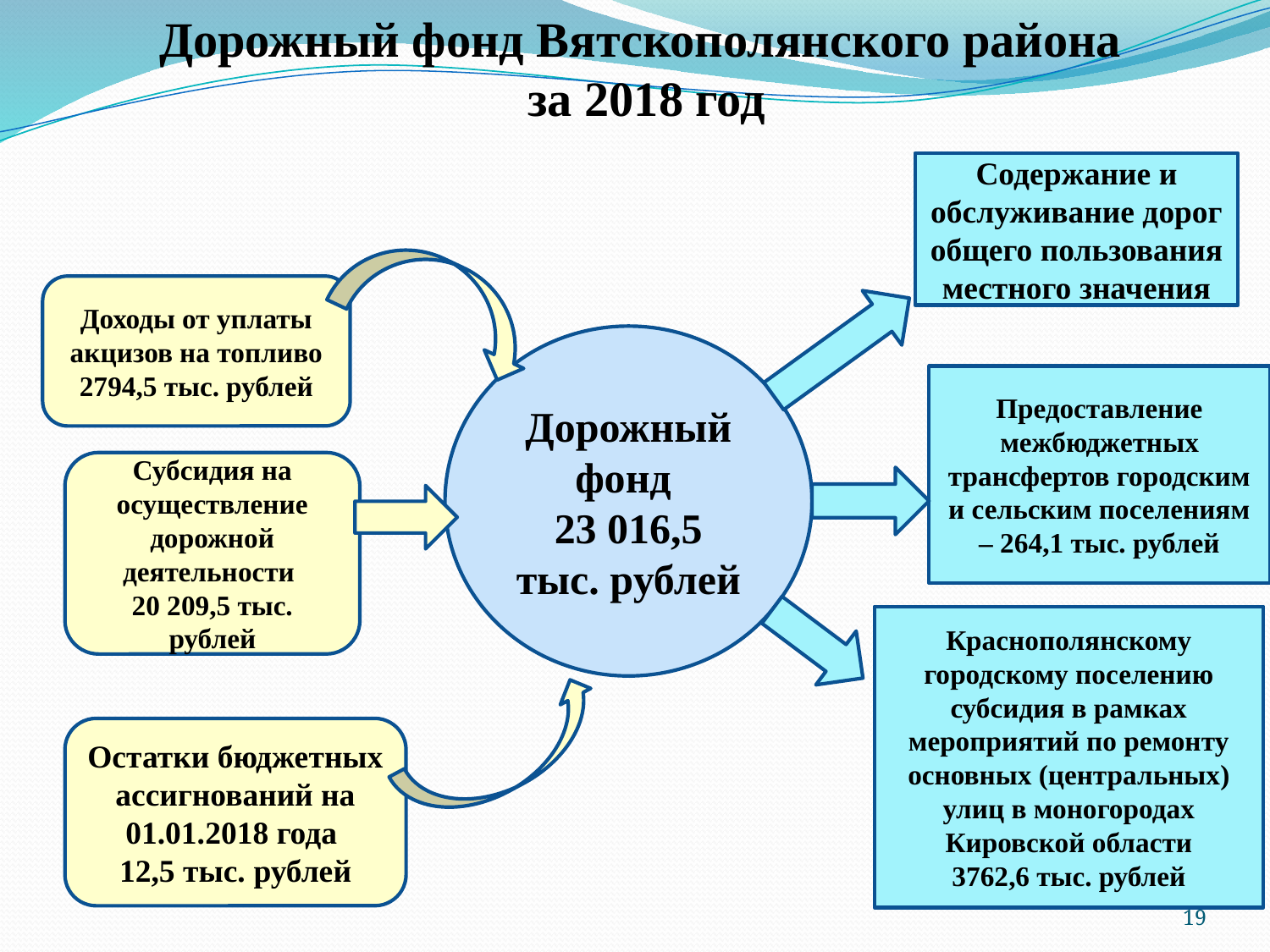

# Дорожный фонд Вятскополянского района за 2018 год
Содержание и обслуживание дорог общего пользования местного значения

Доходы от уплаты акцизов на топливо 2794,5 тыс. рублей

Дорожный фонд
23 016,5 тыс. рублей
Предоставление межбюджетных трансфертов городским и сельским поселениям – 264,1 тыс. рублей
Субсидия на осуществление дорожной деятельности
20 209,5 тыс. рублей

Краснополянскому городскому поселению субсидия в рамках мероприятий по ремонту основных (центральных) улиц в моногородах Кировской области
3762,6 тыс. рублей

Остатки бюджетных ассигнований на 01.01.2018 года
12,5 тыс. рублей

19